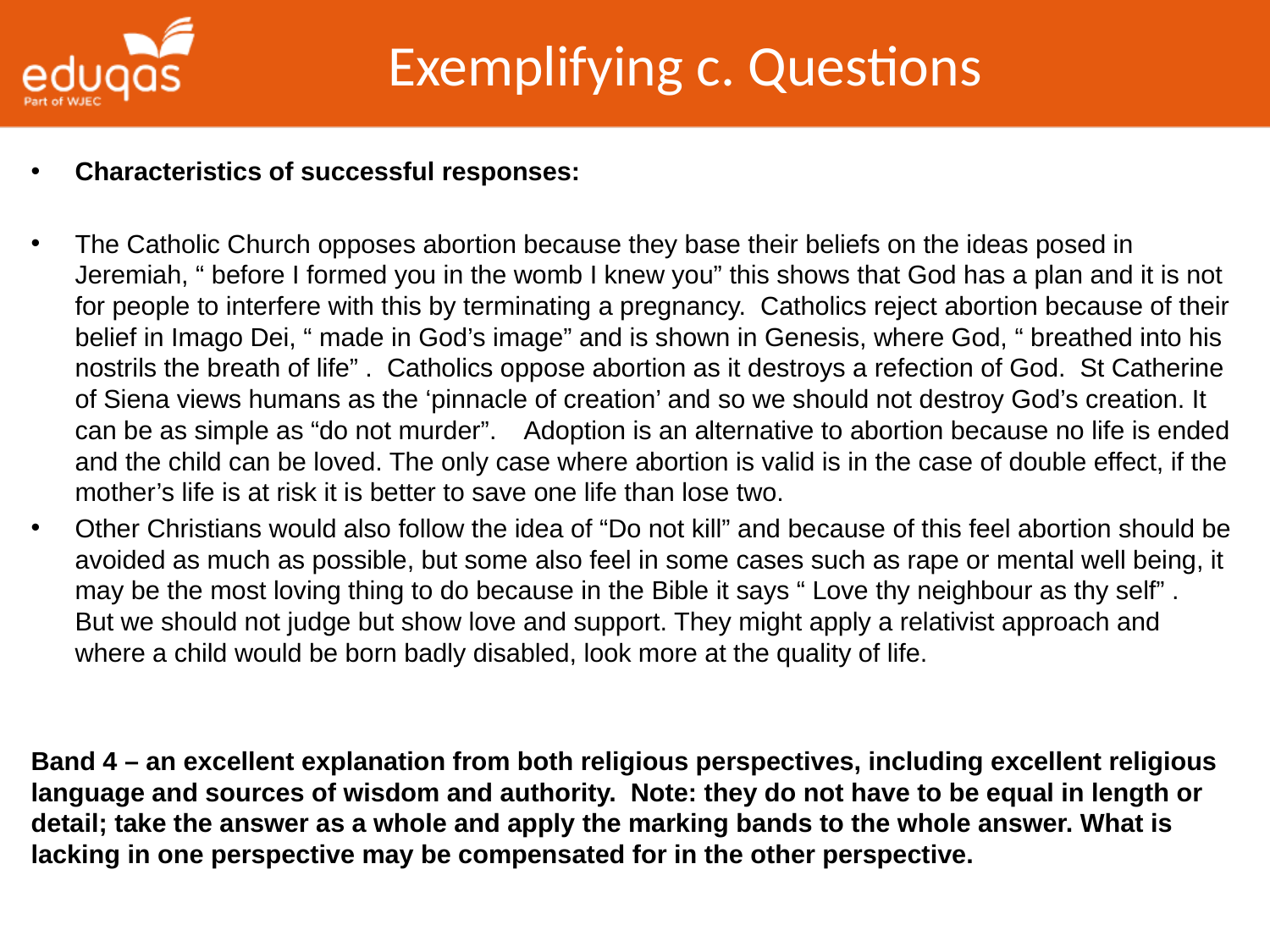

# Exemplifying c. Questions
Characteristics of successful responses:

The Catholic Church opposes abortion because they base their beliefs on the ideas posed in Jeremiah, “ before I formed you in the womb I knew you” this shows that God has a plan and it is not for people to interfere with this by terminating a pregnancy.  Catholics reject abortion because of their belief in Imago Dei, “ made in God’s image” and is shown in Genesis, where God, “ breathed into his nostrils the breath of life” .  Catholics oppose abortion as it destroys a refection of God.  St Catherine of Siena views humans as the ‘pinnacle of creation’ and so we should not destroy God’s creation. It can be as simple as “do not murder”.    Adoption is an alternative to abortion because no life is ended and the child can be loved. The only case where abortion is valid is in the case of double effect, if the mother’s life is at risk it is better to save one life than lose two.
Other Christians would also follow the idea of “Do not kill” and because of this feel abortion should be avoided as much as possible, but some also feel in some cases such as rape or mental well being, it may be the most loving thing to do because in the Bible it says “ Love thy neighbour as thy self” .  But we should not judge but show love and support. They might apply a relativist approach and where a child would be born badly disabled, look more at the quality of life.

Band 4 – an excellent explanation from both religious perspectives, including excellent religious language and sources of wisdom and authority.  Note: they do not have to be equal in length or detail; take the answer as a whole and apply the marking bands to the whole answer. What is lacking in one perspective may be compensated for in the other perspective.